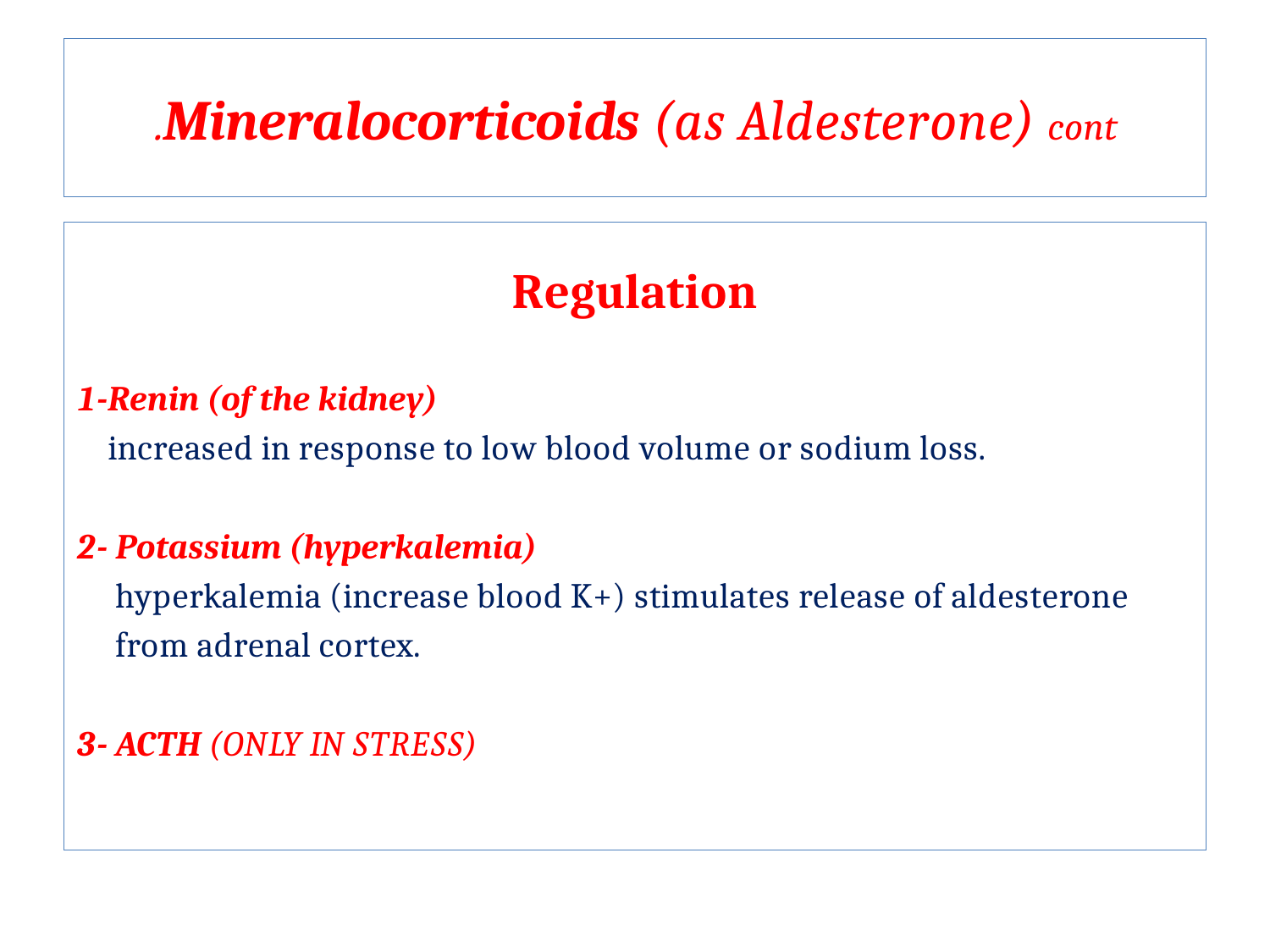

# Mineralocorticoids (as Aldesterone) cont.

Regulation

1-Renin (of the kidney)
    increased in response to low blood volume or sodium loss.

2- Potassium (hyperkalemia)
     hyperkalemia (increase blood K+) stimulates release of aldesterone
     from adrenal cortex.

3- ACTH (ONLY IN STRESS)